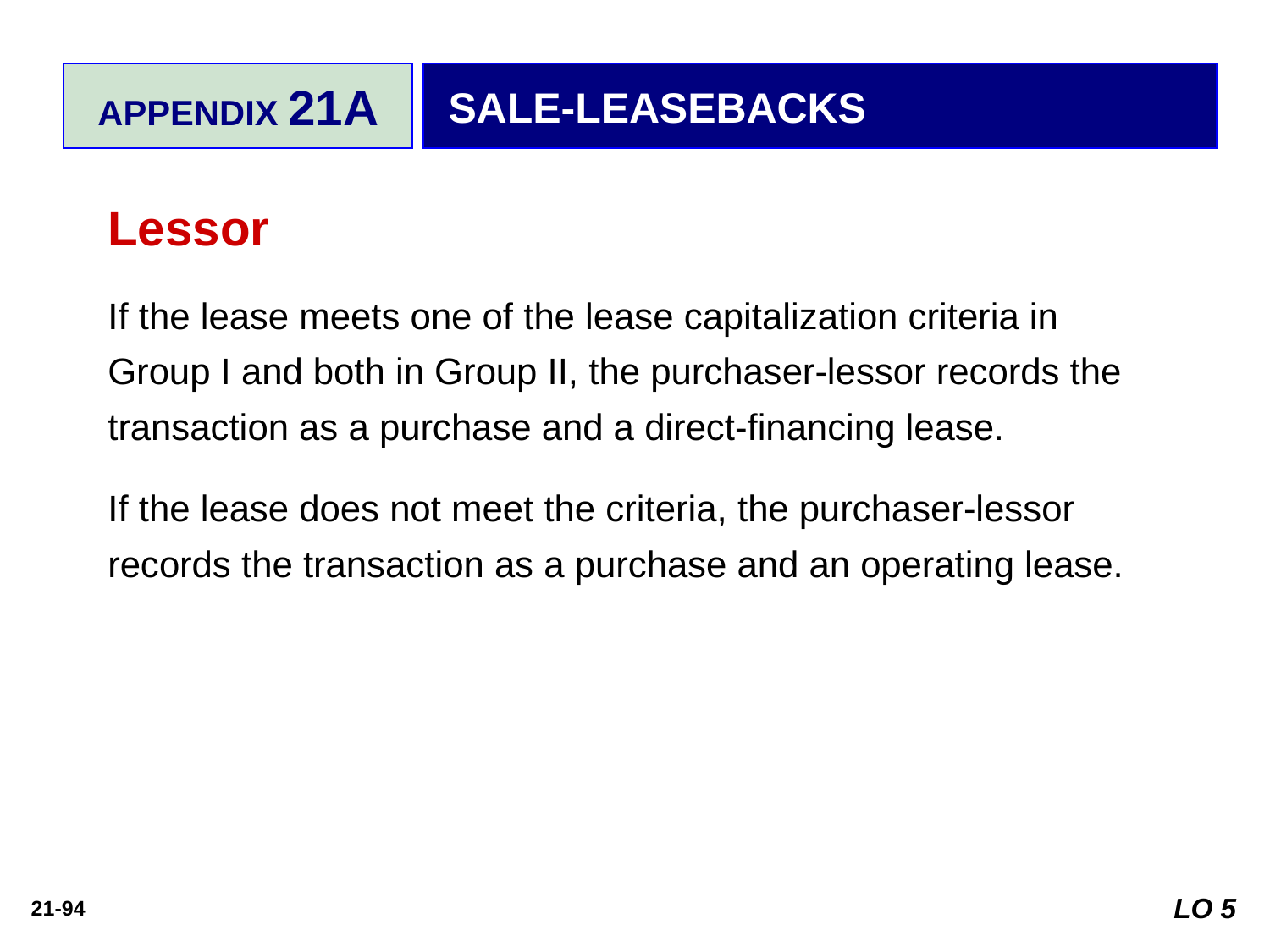

APPENDIX 21A
SALE-LEASEBACKS
Lessor
If the lease meets one of the lease capitalization criteria in Group I and both in Group II, the purchaser-lessor records the transaction as a purchase and a direct-financing lease.
If the lease does not meet the criteria, the purchaser-lessor records the transaction as a purchase and an operating lease.
LO 5